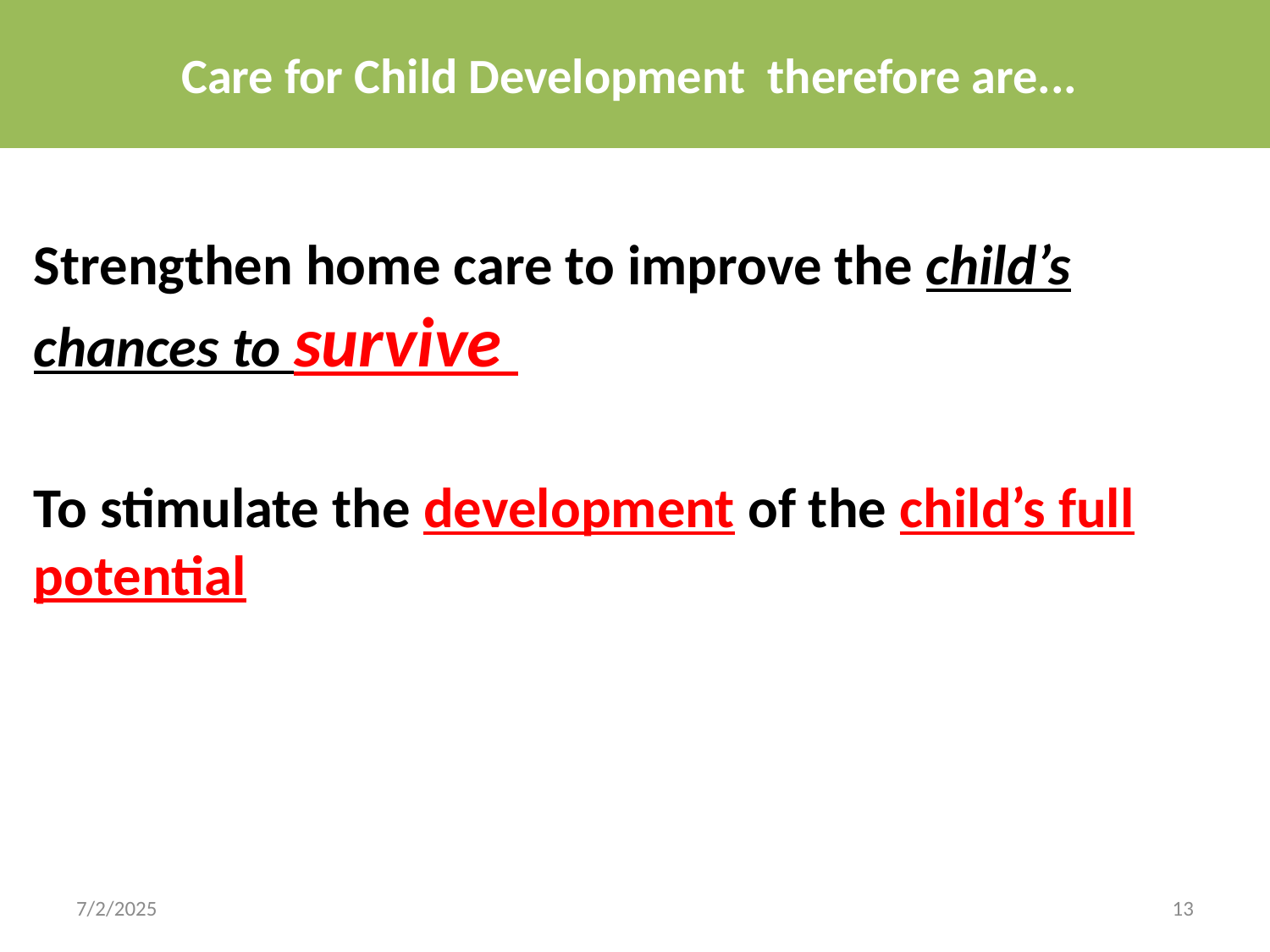

Care for Child Development  therefore are...
Strengthen home care to improve the child’s chances to survive

To stimulate the development of the child’s full potential
7/2/2025
13